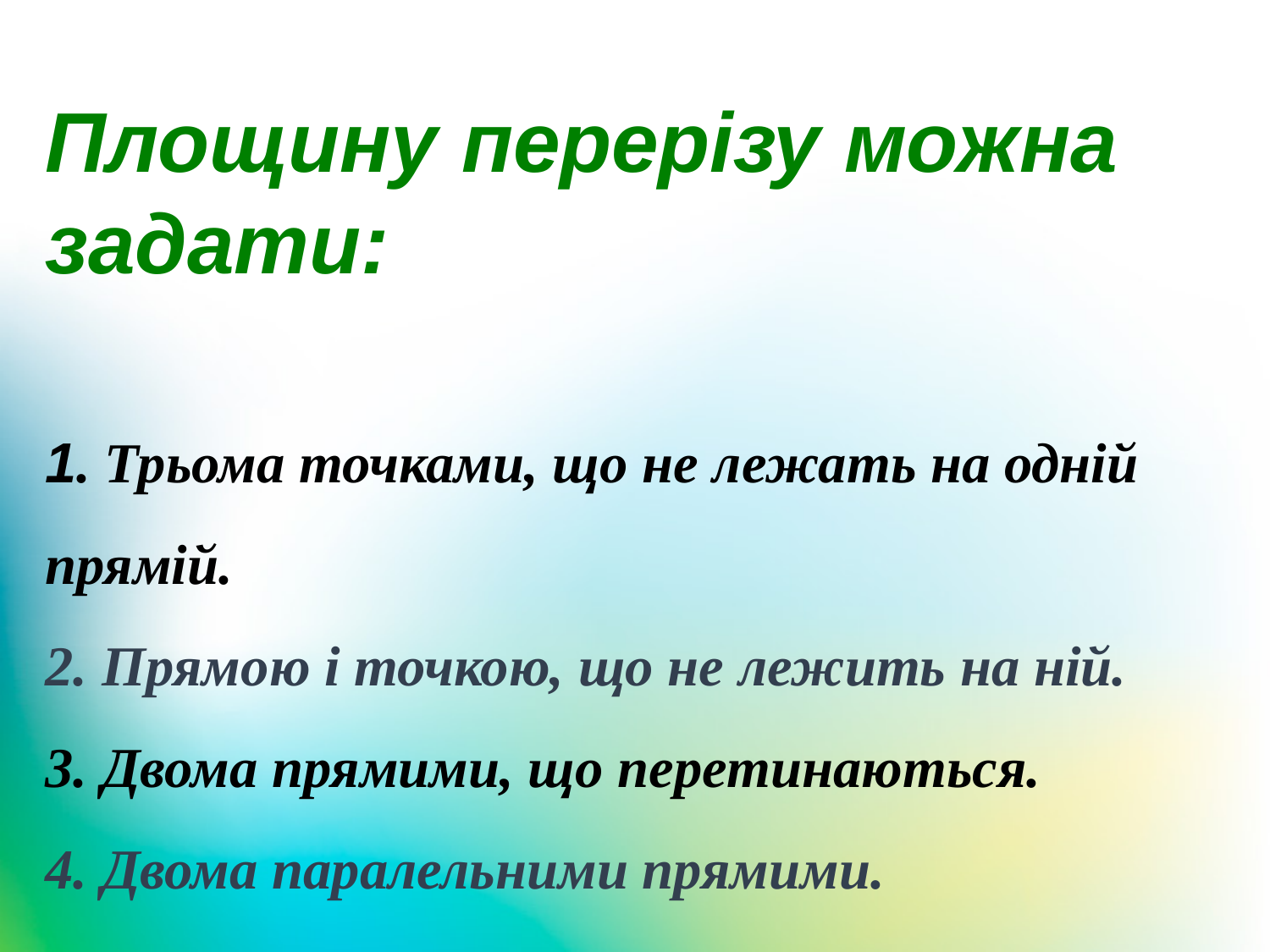

Площину перерізу можна задати:

1. Трьома точками, що не лежать на одній прямій.
2. Прямою і точкою, що не лежить на ній.
3. Двома прямими, що перетинаються.
4. Двома паралельними прямими.